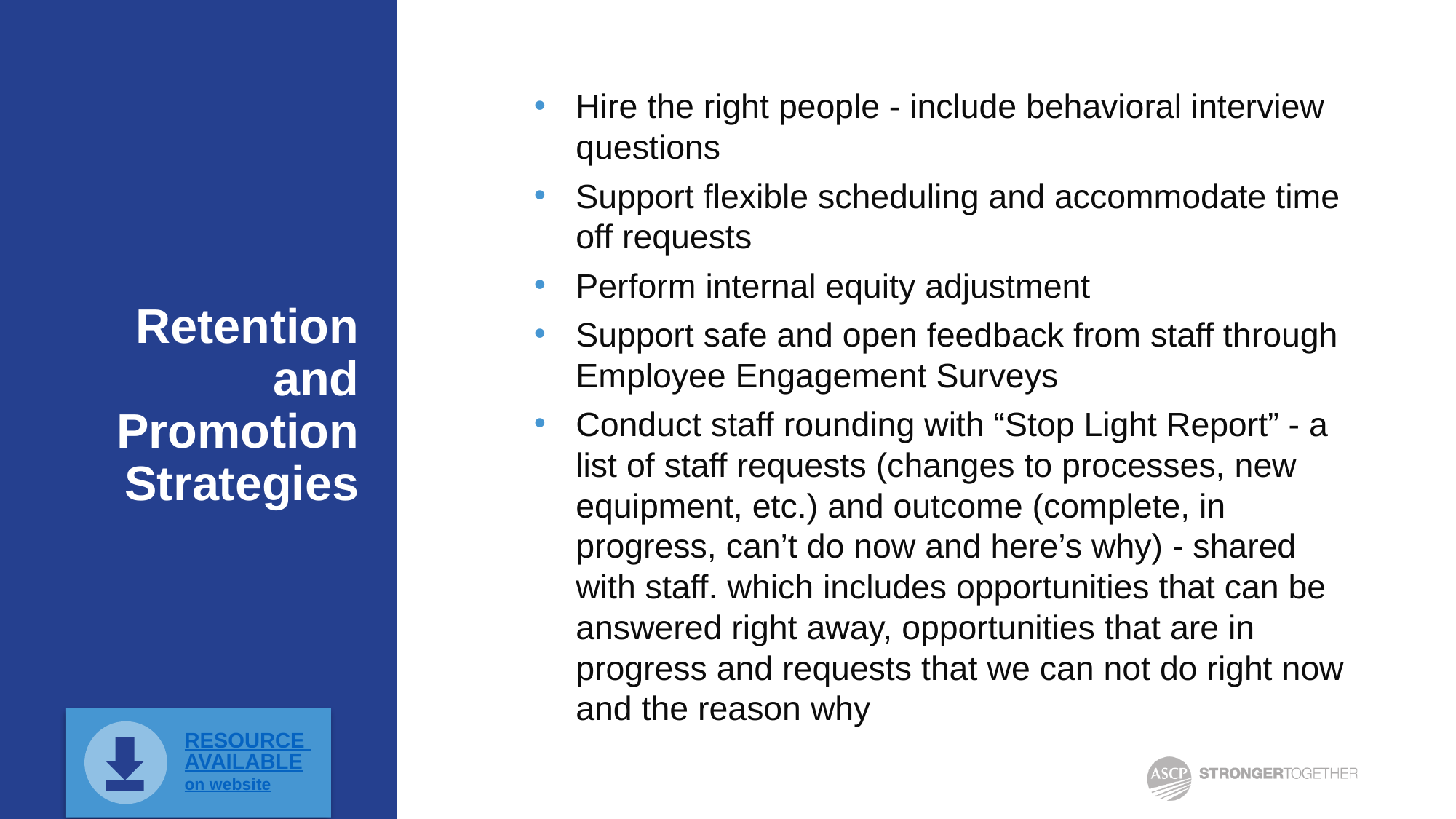

Hire the right people - include behavioral interview questions
Support flexible scheduling and accommodate time off requests
Perform internal equity adjustment
Support safe and open feedback from staff through Employee Engagement Surveys
Conduct staff rounding with “Stop Light Report” - a list of staff requests (changes to processes, new equipment, etc.) and outcome (complete, in progress, can’t do now and here’s why) - shared with staff. which includes opportunities that can be answered right away, opportunities that are in progress and requests that we can not do right now and the reason why
# Retention and Promotion Strategies

RESOURCE AVAILABLE
on website